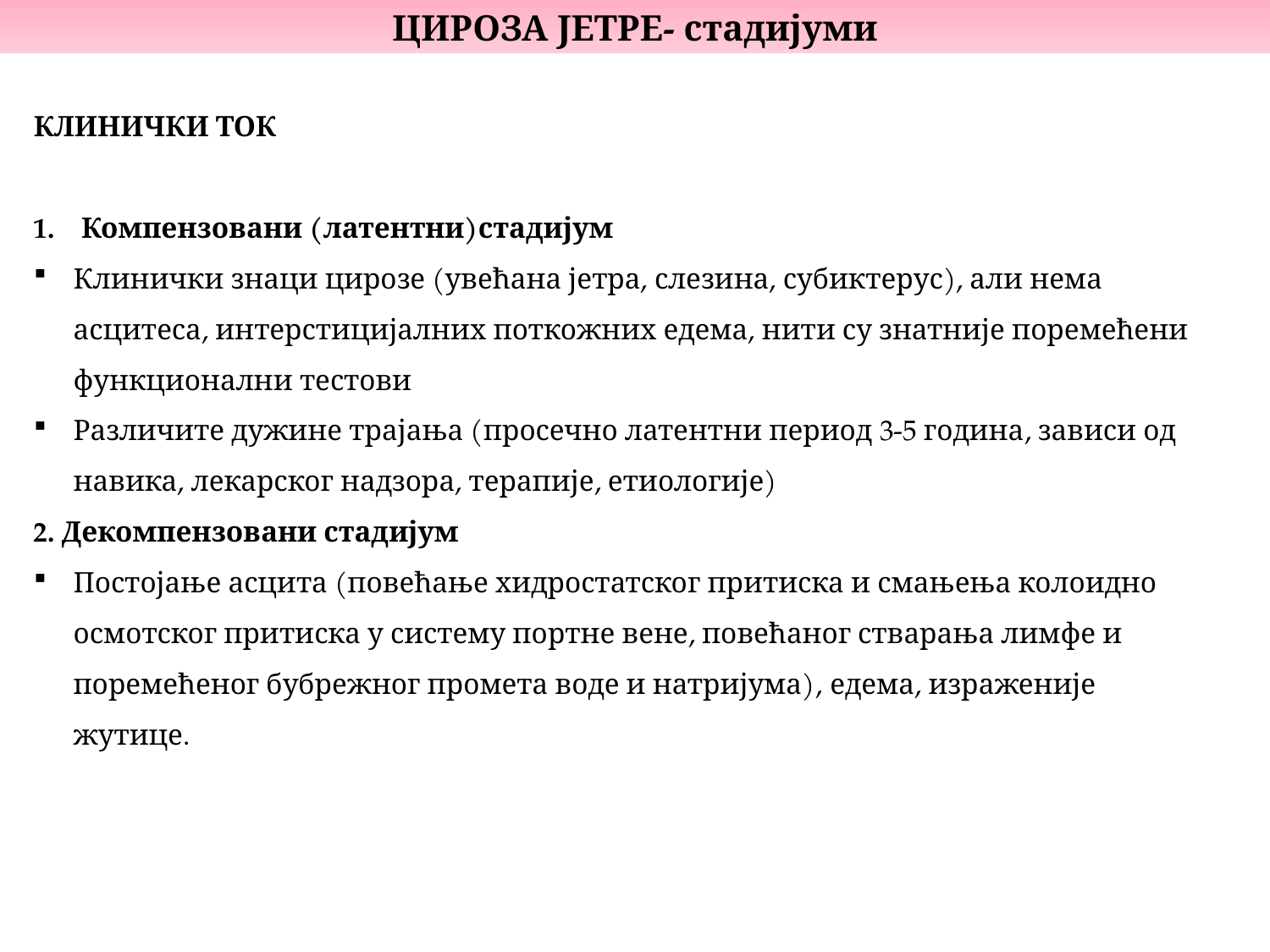

ЦИРОЗА ЈЕТРЕ- стадијуми
КЛИНИЧКИ ТОК

Компензовани (латентни)стадијум
Клинички знаци цирозе (увећана јетра, слезина, субиктерус), али нема асцитеса, интерстицијалних поткожних едема, нити су знатније поремећени функционални тестови
Различите дужине трајања (просечно латентни период 3-5 година, зависи од навика, лекарског надзора, терапије, етиологије)
2. Декомпензовани стадијум
Постојање асцита (повећање хидростатског притиска и смањења колоидно осмотског притиска у систему портне вене, повећаног стварања лимфе и поремећеног бубрежног промета воде и натријума), едема, израженије жутице.